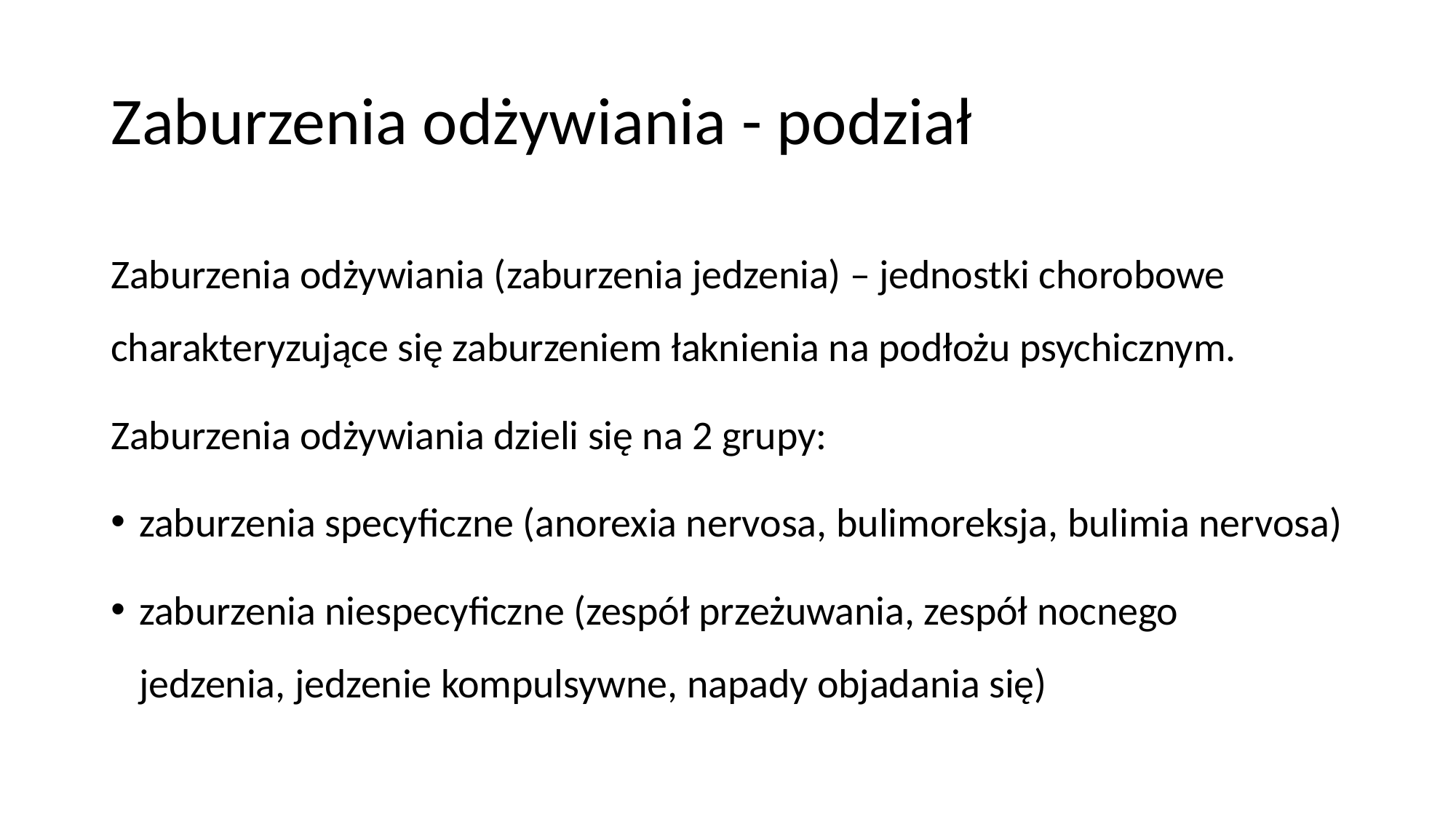

# Zaburzenia odżywiania - podział
Zaburzenia odżywiania (zaburzenia jedzenia) – jednostki chorobowe charakteryzujące się zaburzeniem łaknienia na podłożu psychicznym.
Zaburzenia odżywiania dzieli się na 2 grupy:
zaburzenia specyficzne (anorexia nervosa, bulimoreksja, bulimia nervosa)
zaburzenia niespecyficzne (zespół przeżuwania, zespół nocnego jedzenia, jedzenie kompulsywne, napady objadania się)